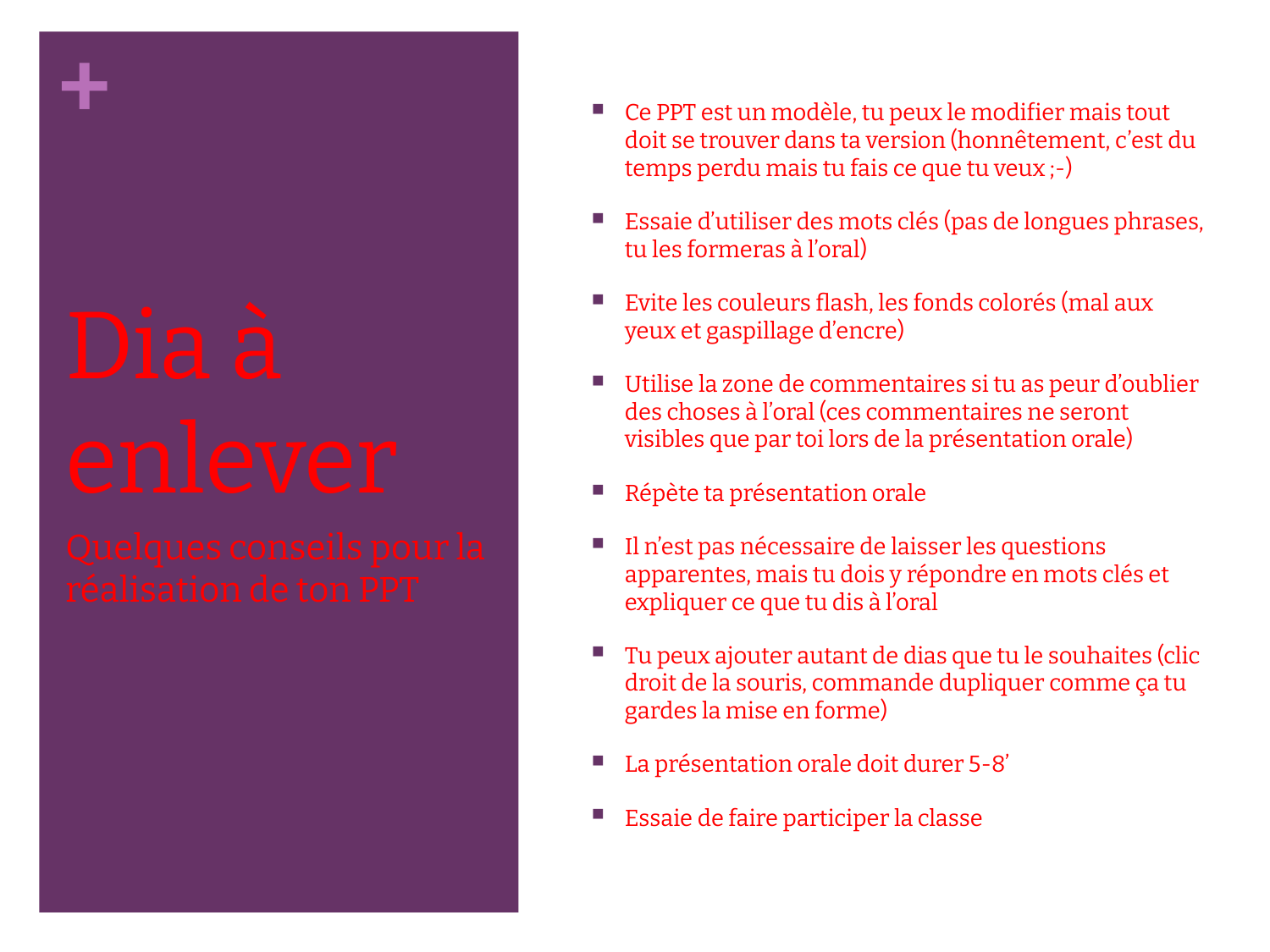

Ce PPT est un modèle, tu peux le modifier mais tout doit se trouver dans ta version (honnêtement, c’est du temps perdu mais tu fais ce que tu veux ;-)
Essaie d’utiliser des mots clés (pas de longues phrases, tu les formeras à l’oral)
Evite les couleurs flash, les fonds colorés (mal aux yeux et gaspillage d’encre)
Utilise la zone de commentaires si tu as peur d’oublier des choses à l’oral (ces commentaires ne seront visibles que par toi lors de la présentation orale)
Répète ta présentation orale
Il n’est pas nécessaire de laisser les questions apparentes, mais tu dois y répondre en mots clés et expliquer ce que tu dis à l’oral
Tu peux ajouter autant de dias que tu le souhaites (clic droit de la souris, commande dupliquer comme ça tu gardes la mise en forme)
La présentation orale doit durer 5-8’
Essaie de faire participer la classe
# Dia à enlever
Quelques conseils pour la réalisation de ton PPT